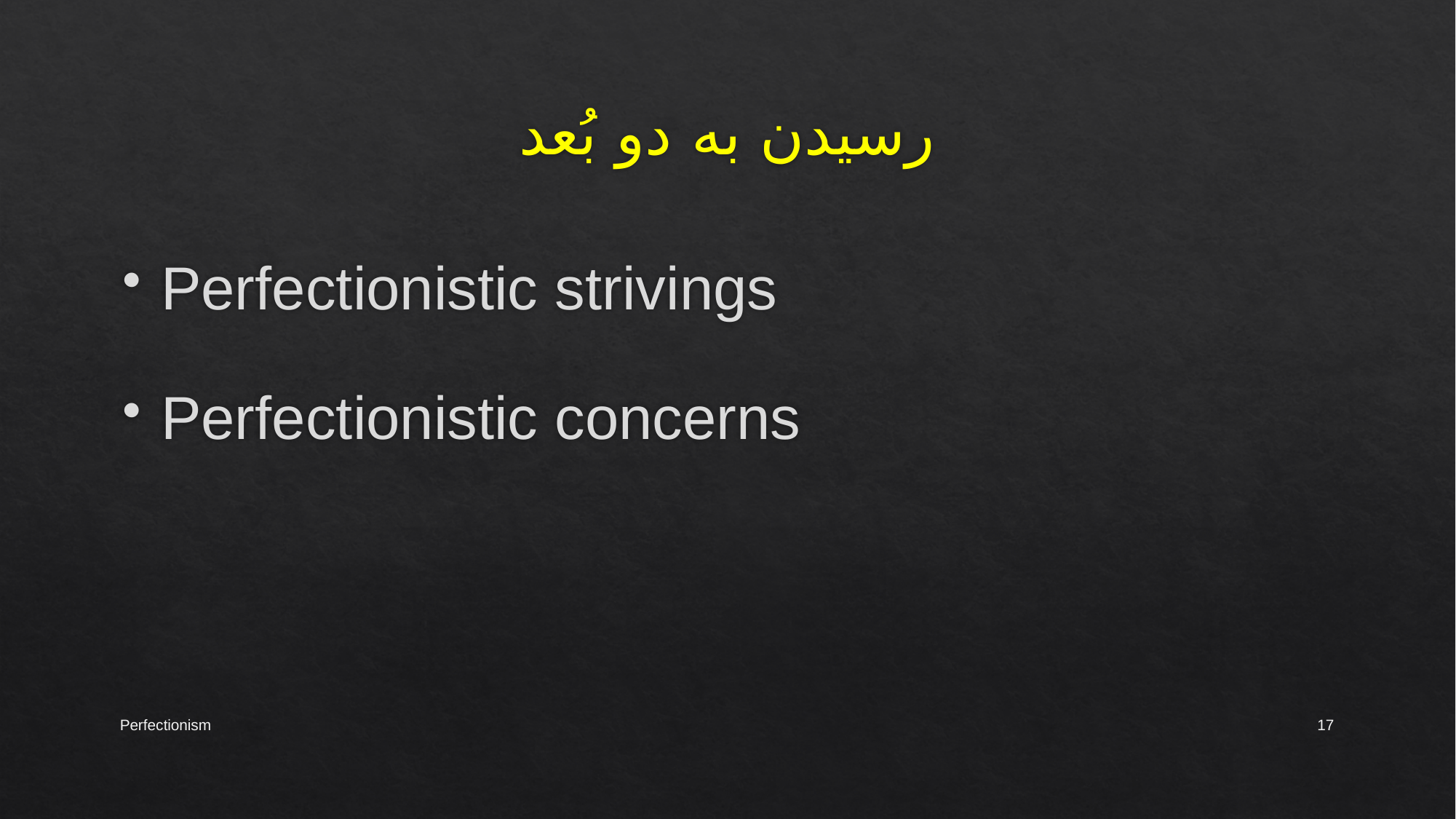

# رسیدن به دو بُعد
Perfectionistic strivings
Perfectionistic concerns
Perfectionism
17